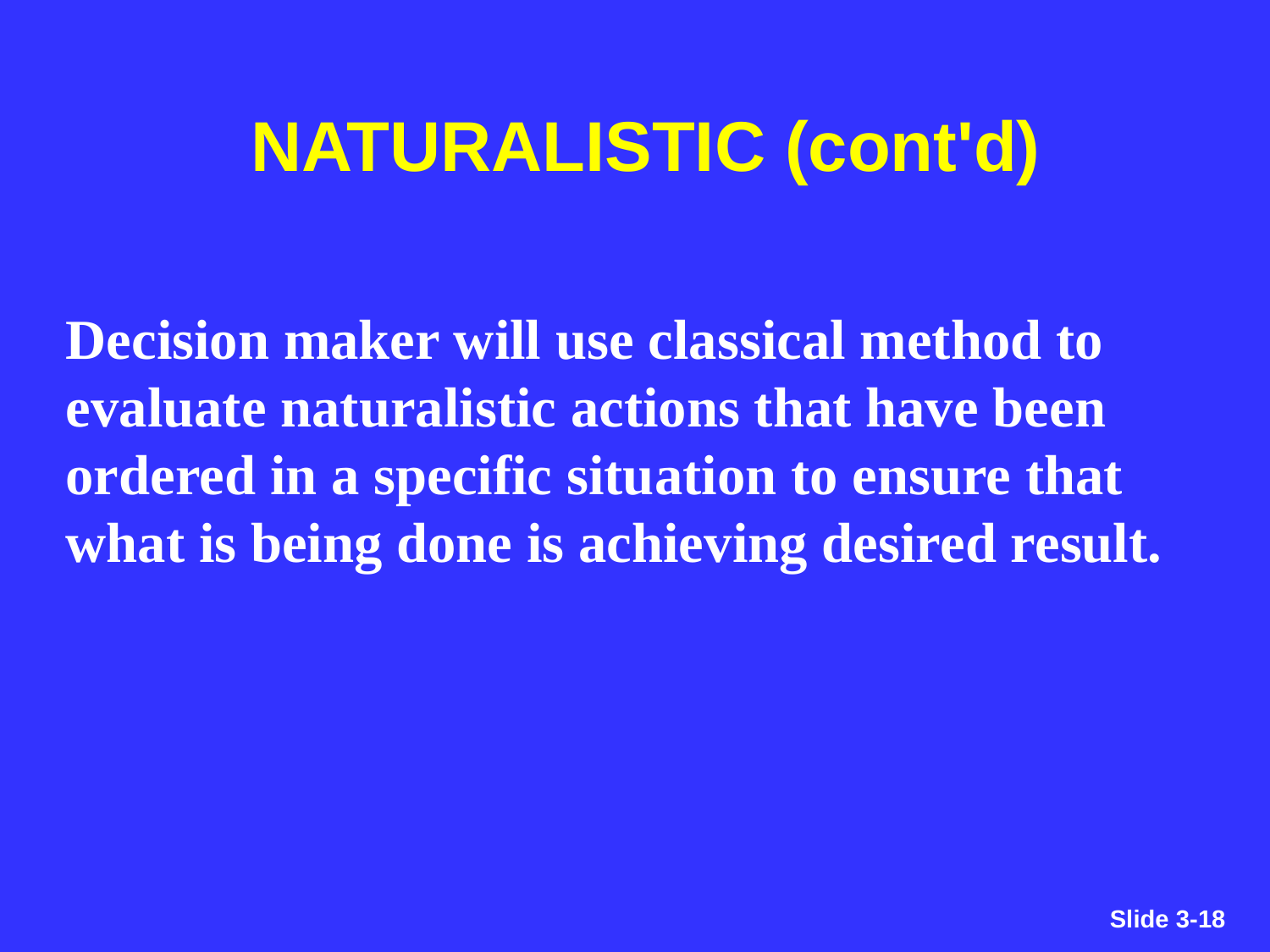

NATURALISTIC (cont'd)
Decision maker will use classical method to evaluate naturalistic actions that have been ordered in a specific situation to ensure that what is being done is achieving desired result.
Slide 3-18